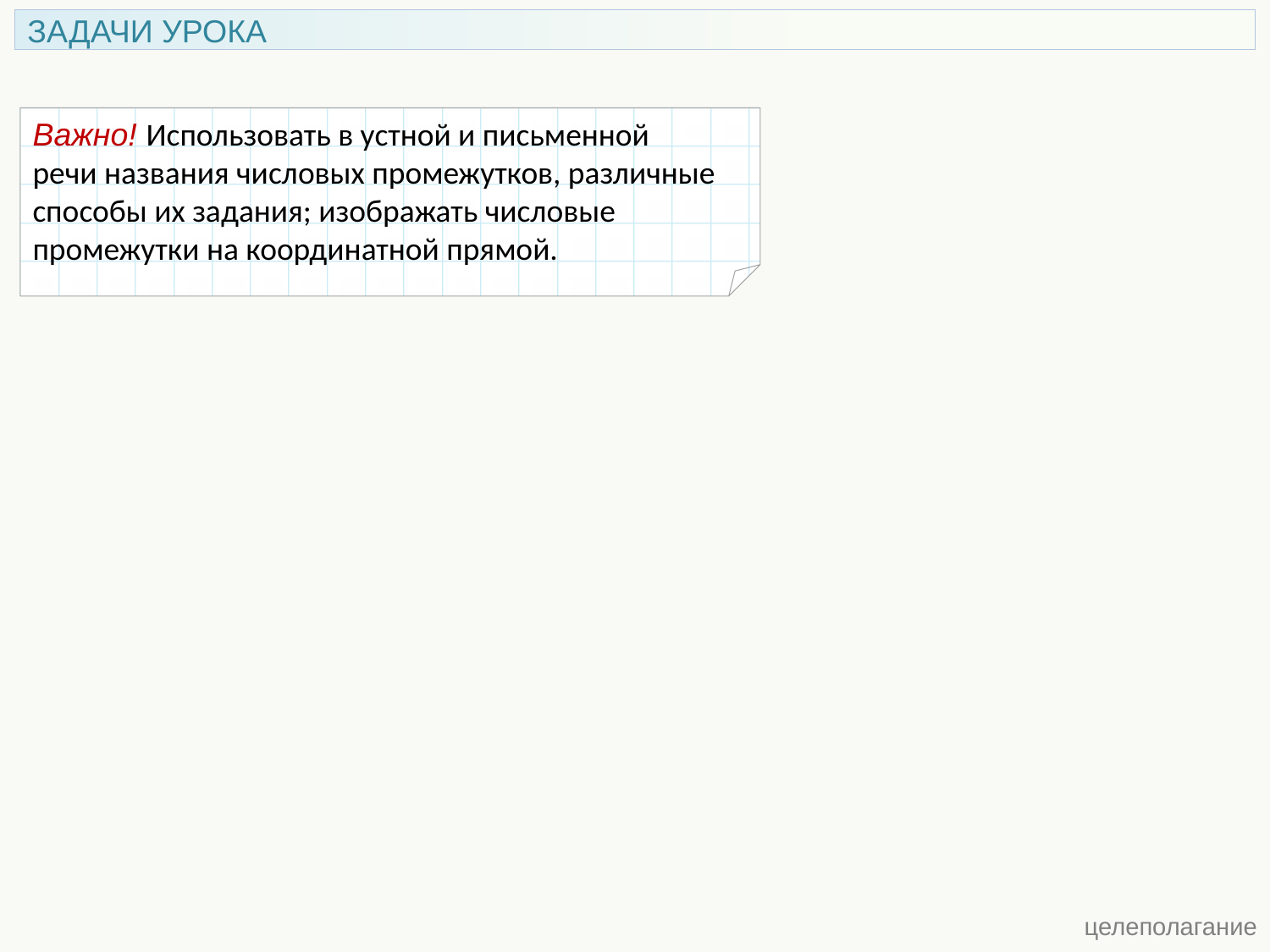

ЗАДАЧИ УРОКА

Важно! Использовать в устной и письменной
речи названия числовых промежутков, различные способы их задания; изображать числовые
промежутки на координатной прямой.
  целеполагание